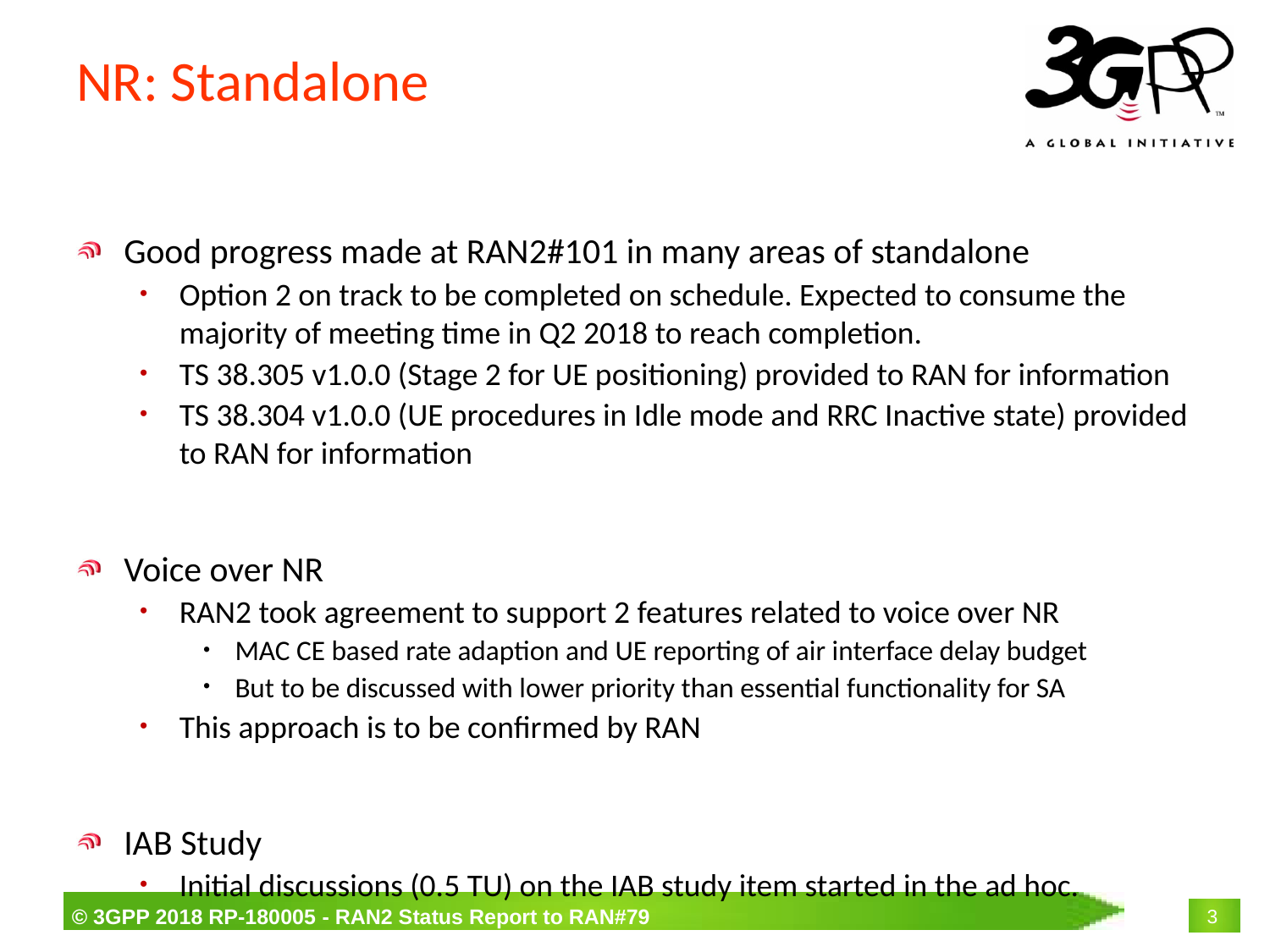

# NR: Standalone
Good progress made at RAN2#101 in many areas of standalone
Option 2 on track to be completed on schedule. Expected to consume the majority of meeting time in Q2 2018 to reach completion.
TS 38.305 v1.0.0 (Stage 2 for UE positioning) provided to RAN for information
TS 38.304 v1.0.0 (UE procedures in Idle mode and RRC Inactive state) provided to RAN for information

Voice over NR
RAN2 took agreement to support 2 features related to voice over NR
MAC CE based rate adaption and UE reporting of air interface delay budget
But to be discussed with lower priority than essential functionality for SA
This approach is to be confirmed by RAN

IAB Study
Initial discussions (0.5 TU) on the IAB study item started in the ad hoc.